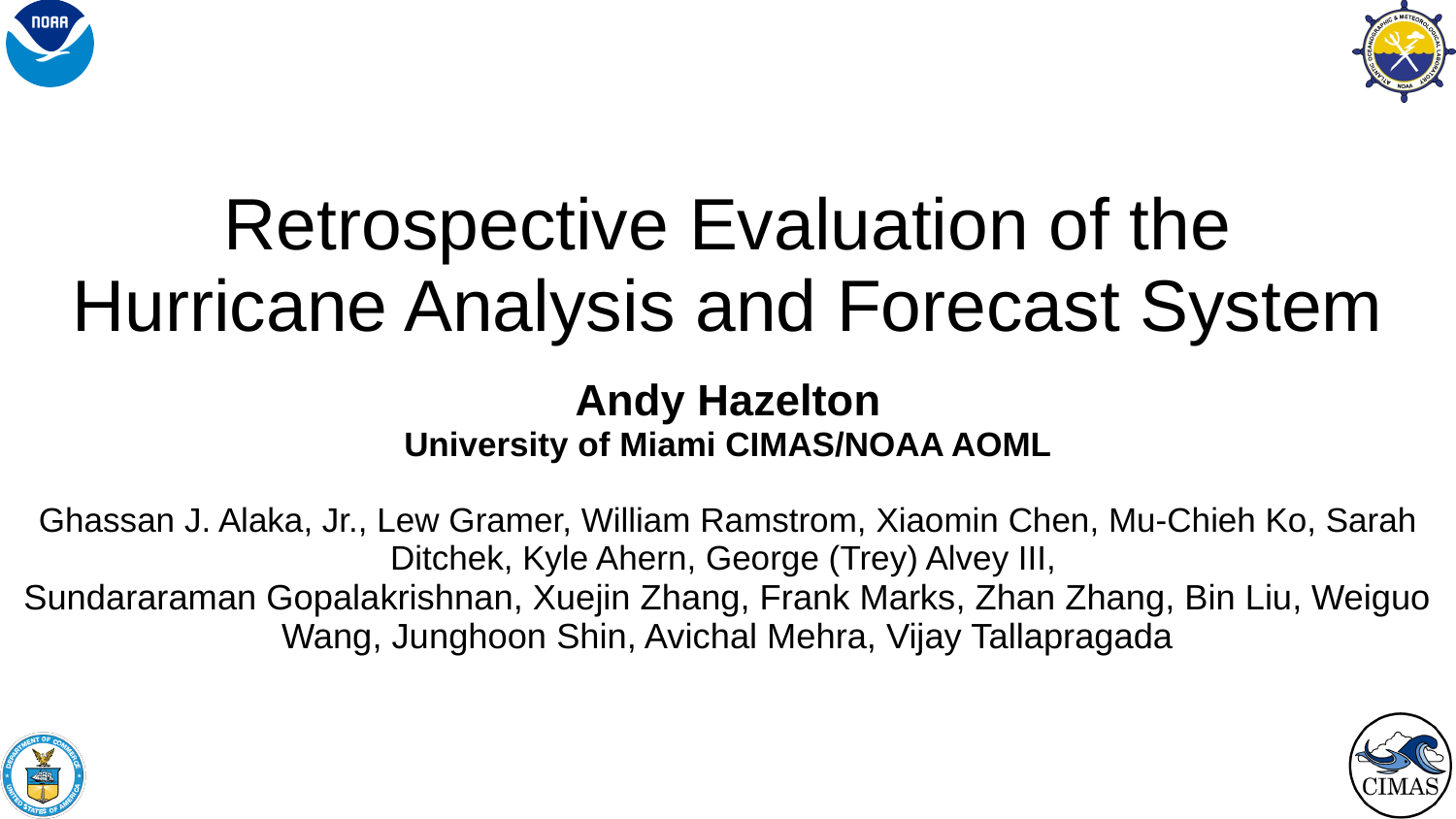

# Retrospective Evaluation of the Hurricane Analysis and Forecast System
Andy Hazelton
University of Miami CIMAS/NOAA AOML

Ghassan J. Alaka, Jr., Lew Gramer, William Ramstrom, Xiaomin Chen, Mu-Chieh Ko, Sarah Ditchek, Kyle Ahern, George (Trey) Alvey III,
Sundararaman Gopalakrishnan, Xuejin Zhang, Frank Marks, Zhan Zhang, Bin Liu, Weiguo Wang, Junghoon Shin, Avichal Mehra, Vijay Tallapragada